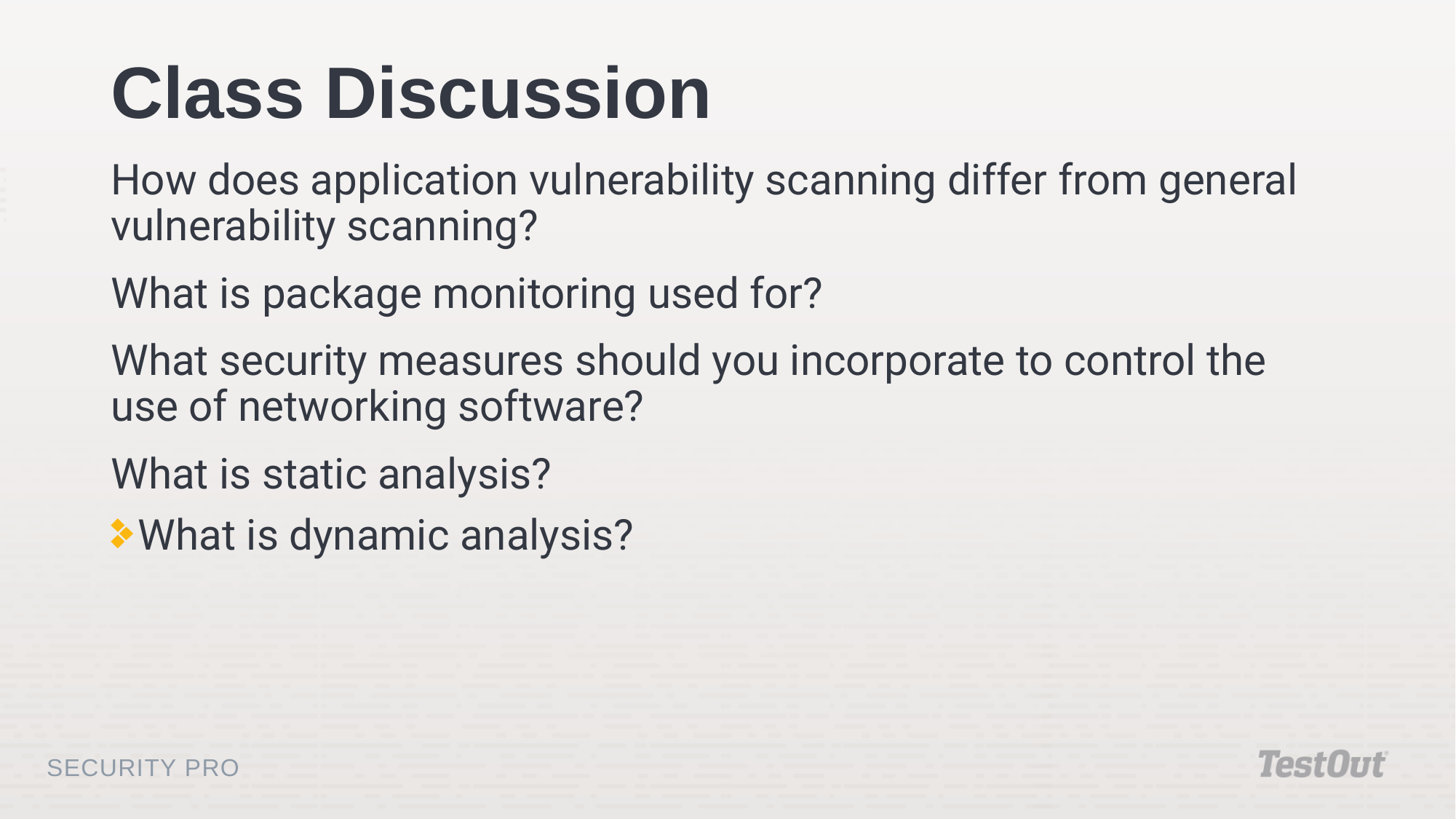

# Class Discussion
How does application vulnerability scanning differ from general vulnerability scanning?
What is package monitoring used for?
What security measures should you incorporate to control the use of networking software?
What is static analysis?
What is dynamic analysis?
Security Pro